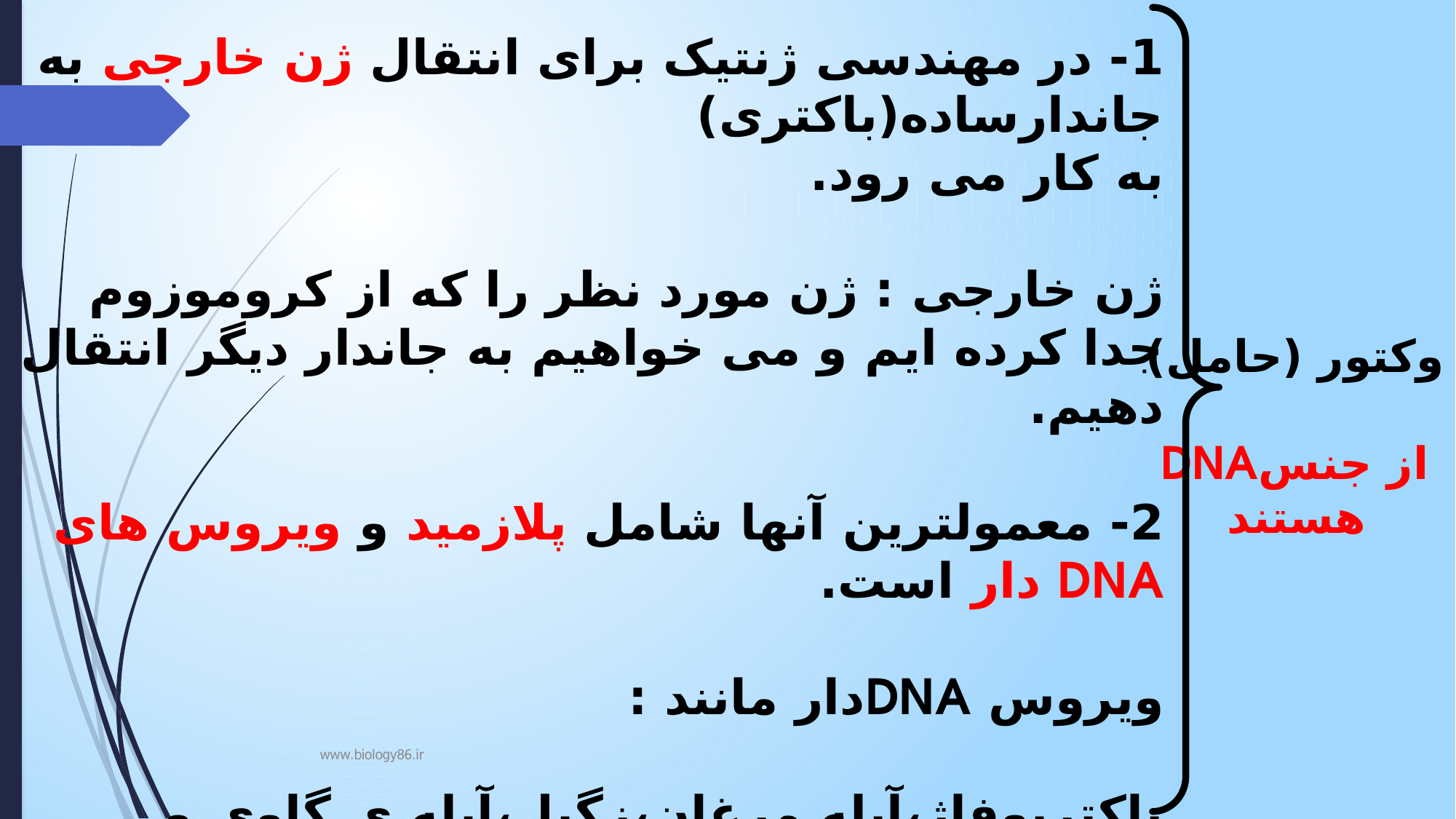

# وکتور (حامل) از جنسDNA هستند

1- در مهندسی ژنتیک برای انتقال ژن خارجی به جاندارساده(باکتری)
به کار می رود.

ژن خارجی : ژن مورد نظر را که از کروموزوم جدا کرده ایم و می خواهیم به جاندار دیگر انتقال دهیم.

2- معمولترین آنها شامل پلازمید و ویروس های DNA دار است.

ویروس DNAدار مانند :

باکتریوفاژ،آبله مرغان،زگیل،آبله ی گاوی و هرپس تناسلی

باکتریوفاژ به ویروس هایی گفته می شود که باکتری ها حمله می کنند
www.biology86.ir